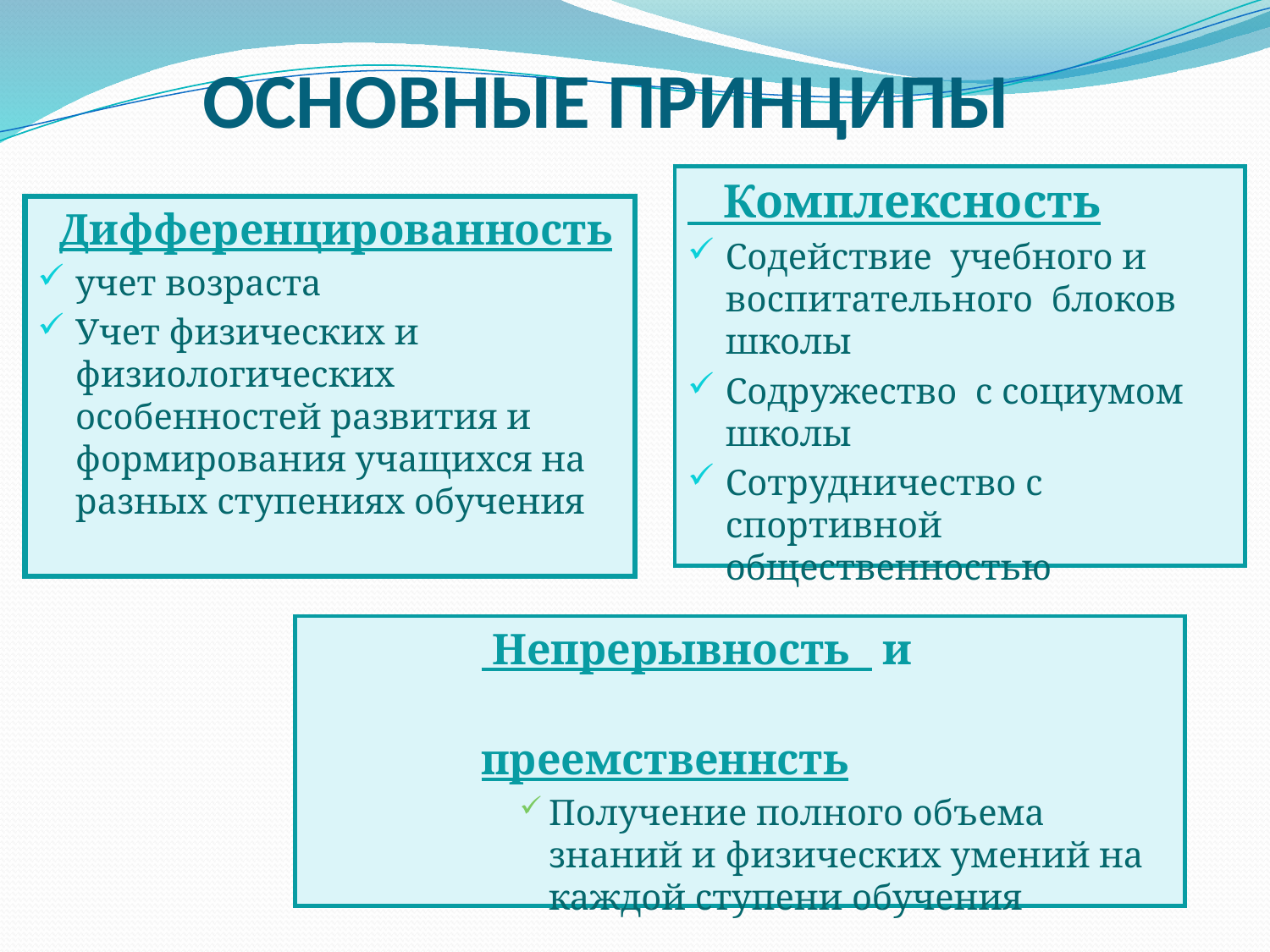

# ОСНОВНЫЕ ПРИНЦИПЫ
   Комплексность
Содействие  учебного и воспитательного  блоков школы
Содружество  с социумом школы
Сотрудничество с спортивной общественностью
  Дифференцированность
учет возраста
Учет физических и физиологических особенностей развития и формирования учащихся на разных ступениях обучения

 Непрерывность   и
                              преемственнсть
Получение полного объема знаний и физических умений на каждой ступени обучения